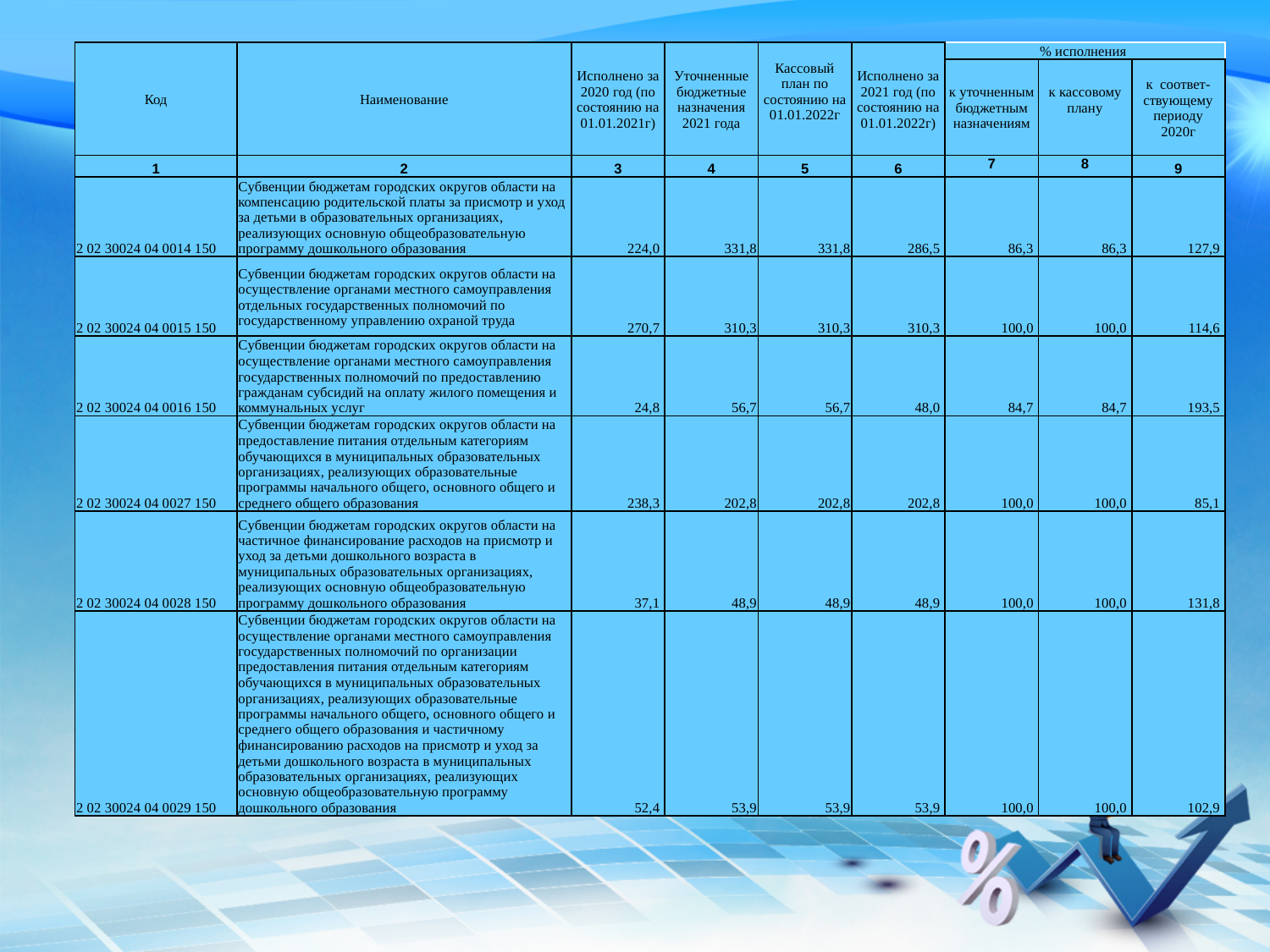

| Код | Наименование | Исполнено за 2020 год (по состоянию на 01.01.2021г) | Уточненные бюджетные назначения 2021 года | Кассовый план по состоянию на 01.01.2022г | Исполнено за 2021 год (по состоянию на 01.01.2022г) | % исполнения |  |  |
| --- | --- | --- | --- | --- | --- | --- | --- | --- |
|  |  |  |  |  |  | к уточненным бюджетным назначениям | к кассовому плану | к соответ-ствующему периоду 2020г |
| 1 | 2 | 3 | 4 | 5 | 6 | 7 | 8 | 9 |
| 2 02 30024 04 0014 150 | Cубвенции бюджетам городских округов области на компенсацию родительской платы за присмотр и уход за детьми в образовательных организациях, реализующих основную общеобразовательную программу дошкольного образования | 224,0 | 331,8 | 331,8 | 286,5 | 86,3 | 86,3 | 127,9 |
| 2 02 30024 04 0015 150 | Cубвенции бюджетам городских округов области на осуществление органами местного самоуправления отдельных государственных полномочий по государственному управлению охраной труда | 270,7 | 310,3 | 310,3 | 310,3 | 100,0 | 100,0 | 114,6 |
| 2 02 30024 04 0016 150 | Cубвенции бюджетам городских округов области на осуществление органами местного самоуправления государственных полномочий по предоставлению гражданам субсидий на оплату жилого помещения и коммунальных услуг | 24,8 | 56,7 | 56,7 | 48,0 | 84,7 | 84,7 | 193,5 |
| 2 02 30024 04 0027 150 | Cубвенции бюджетам городских округов области на предоставление питания отдельным категориям обучающихся в муниципальных образовательных организациях, реализующих образовательные программы начального общего, основного общего и среднего общего образования | 238,3 | 202,8 | 202,8 | 202,8 | 100,0 | 100,0 | 85,1 |
| 2 02 30024 04 0028 150 | Cубвенции бюджетам городских округов области на частичное финансирование расходов на присмотр и уход за детьми дошкольного возраста в муниципальных образовательных организациях, реализующих основную общеобразовательную программу дошкольного образования | 37,1 | 48,9 | 48,9 | 48,9 | 100,0 | 100,0 | 131,8 |
| 2 02 30024 04 0029 150 | Cубвенции бюджетам городских округов области на осуществление органами местного самоуправления государственных полномочий по организации предоставления питания отдельным категориям обучающихся в муниципальных образовательных организациях, реализующих образовательные программы начального общего, основного общего и среднего общего образования и частичному финансированию расходов на присмотр и уход за детьми дошкольного возраста в муниципальных образовательных организациях, реализующих основную общеобразовательную программу дошкольного образования | 52,4 | 53,9 | 53,9 | 53,9 | 100,0 | 100,0 | 102,9 |